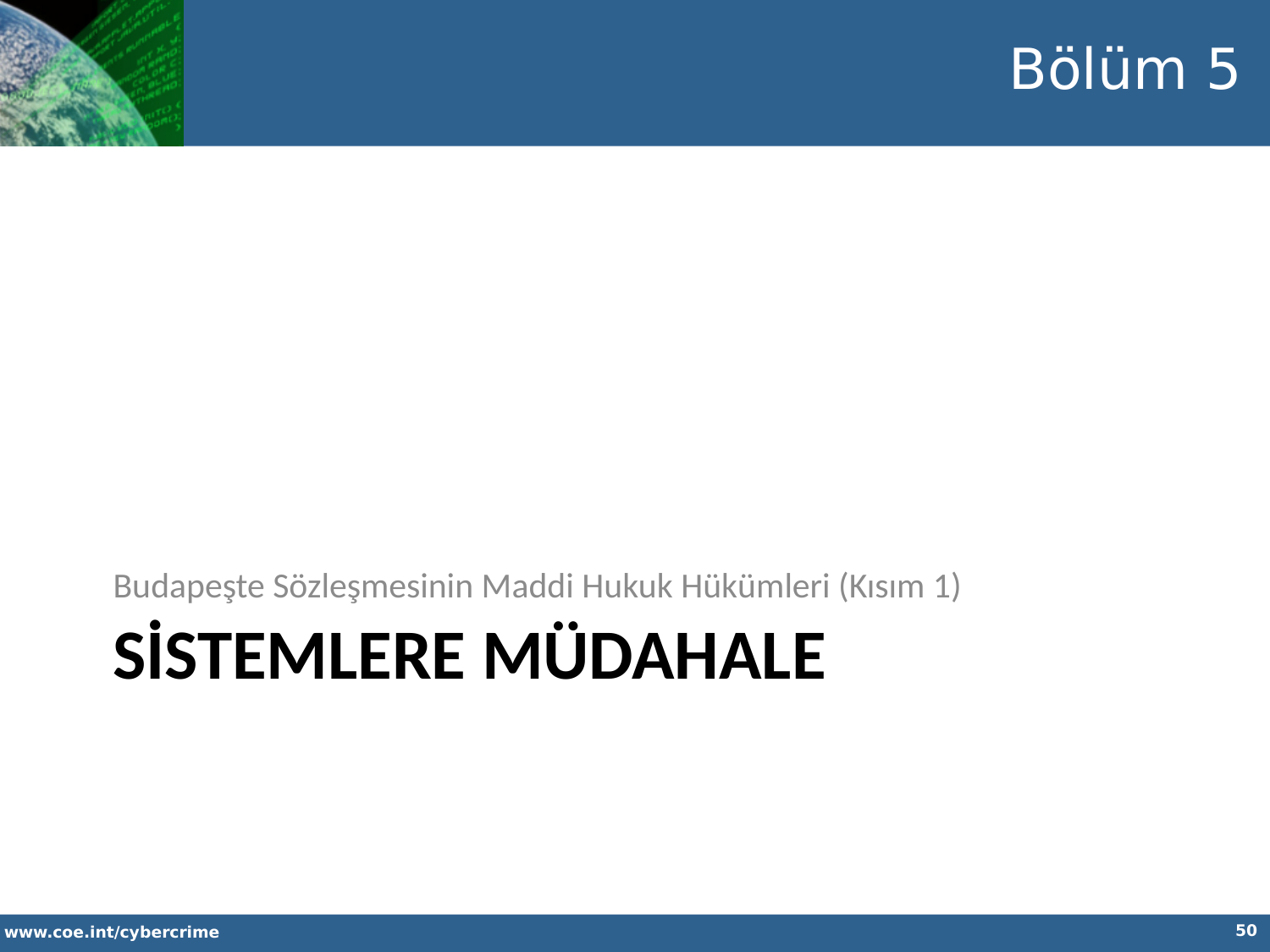

Bölüm 5
Budapeşte Sözleşmesinin Maddi Hukuk Hükümleri (Kısım 1)
# Sİstemlere Müdahale